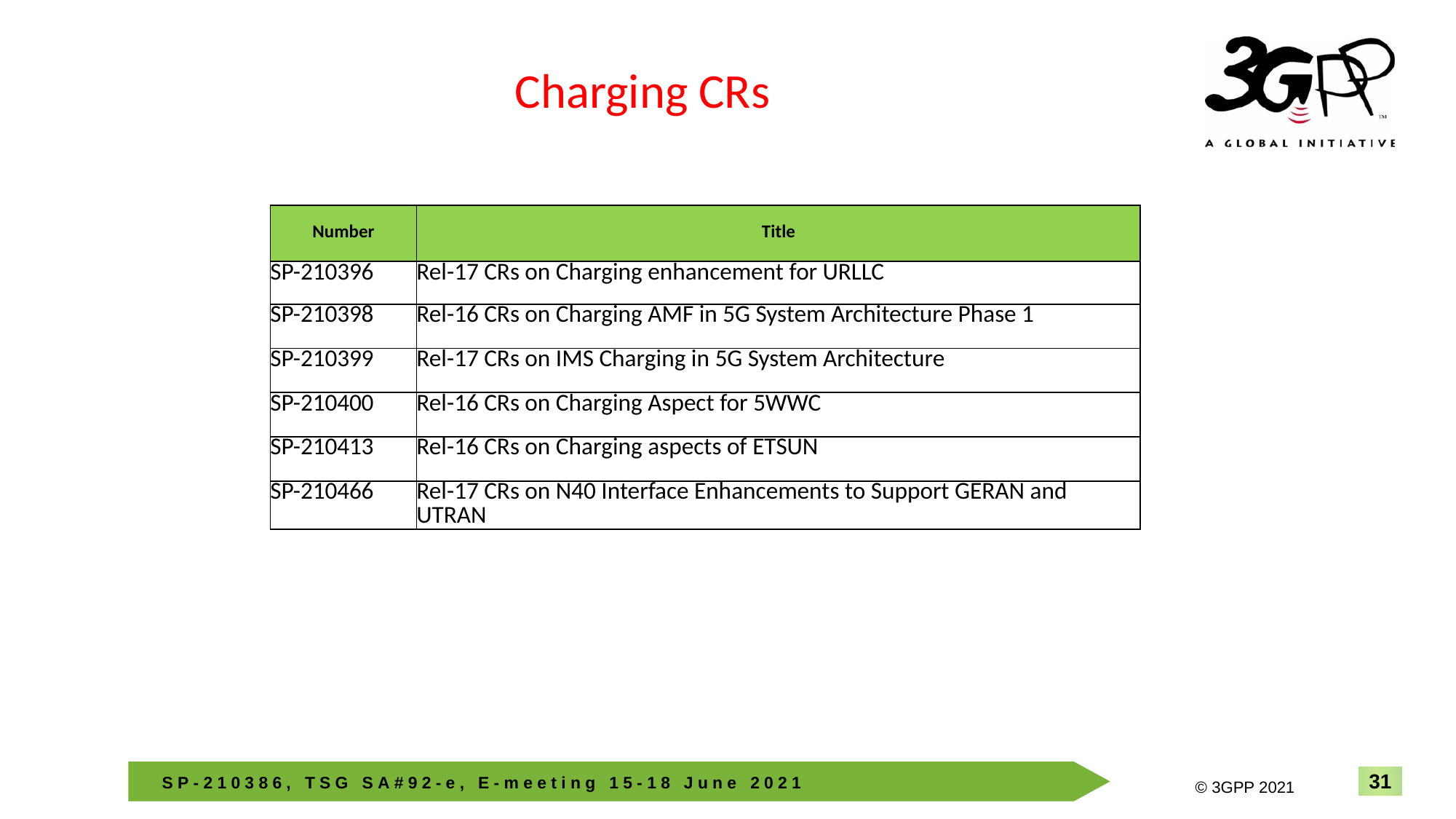

Charging CRs

| Number | Title |
| --- | --- |
| SP-210396 | Rel-17 CRs on Charging enhancement for URLLC |
| SP-210398 | Rel-16 CRs on Charging AMF in 5G System Architecture Phase 1 |
| SP-210399 | Rel-17 CRs on IMS Charging in 5G System Architecture |
| SP-210400 | Rel-16 CRs on Charging Aspect for 5WWC |
| SP-210413 | Rel-16 CRs on Charging aspects of ETSUN |
| SP-210466 | Rel-17 CRs on N40 Interface Enhancements to Support GERAN and UTRAN |